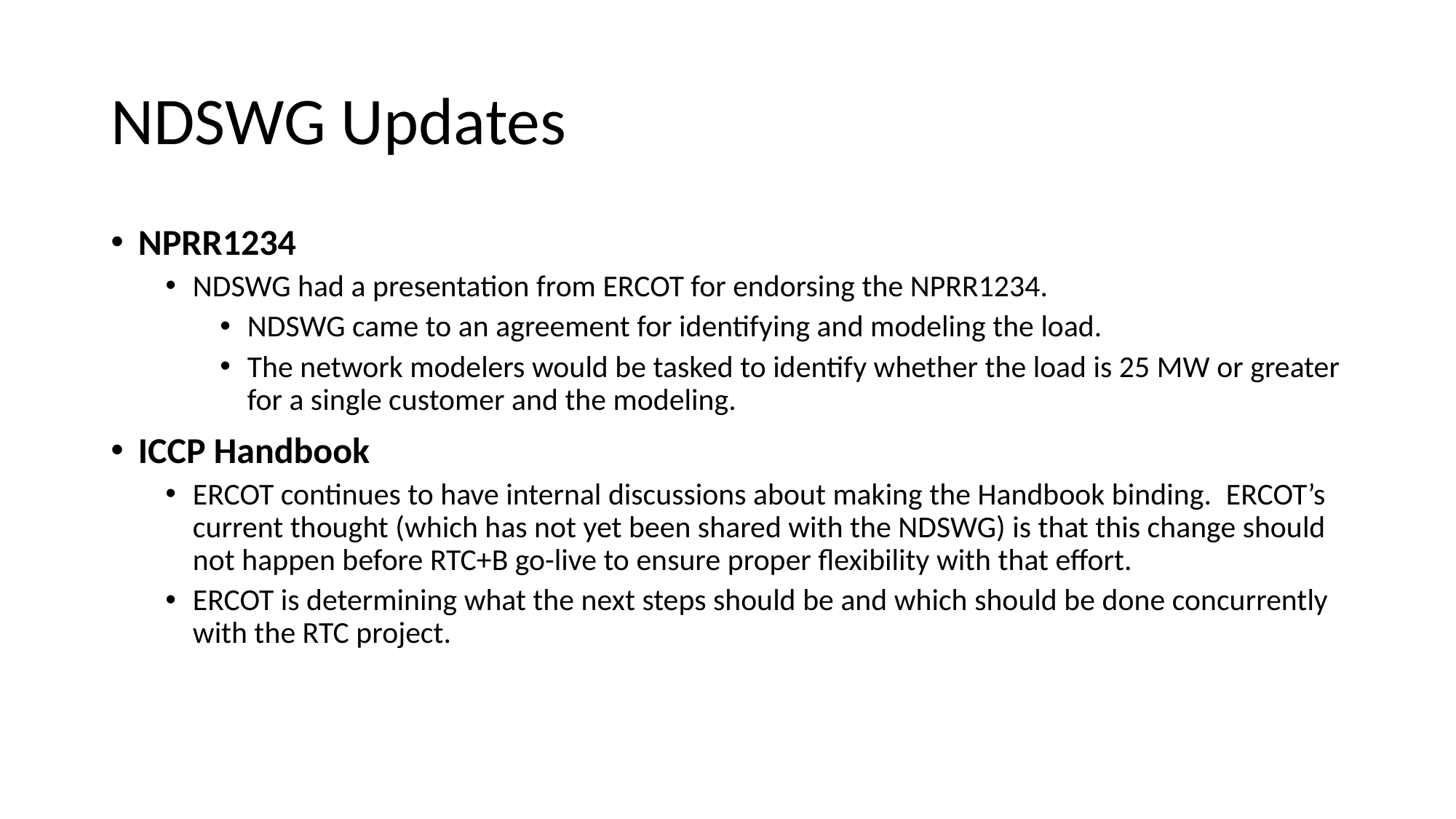

# NDSWG Updates
NPRR1234
NDSWG had a presentation from ERCOT for endorsing the NPRR1234.
NDSWG came to an agreement for identifying and modeling the load.
The network modelers would be tasked to identify whether the load is 25 MW or greater for a single customer and the modeling.
ICCP Handbook
ERCOT continues to have internal discussions about making the Handbook binding.  ERCOT’s current thought (which has not yet been shared with the NDSWG) is that this change should not happen before RTC+B go-live to ensure proper flexibility with that effort.
ERCOT is determining what the next steps should be and which should be done concurrently with the RTC project.